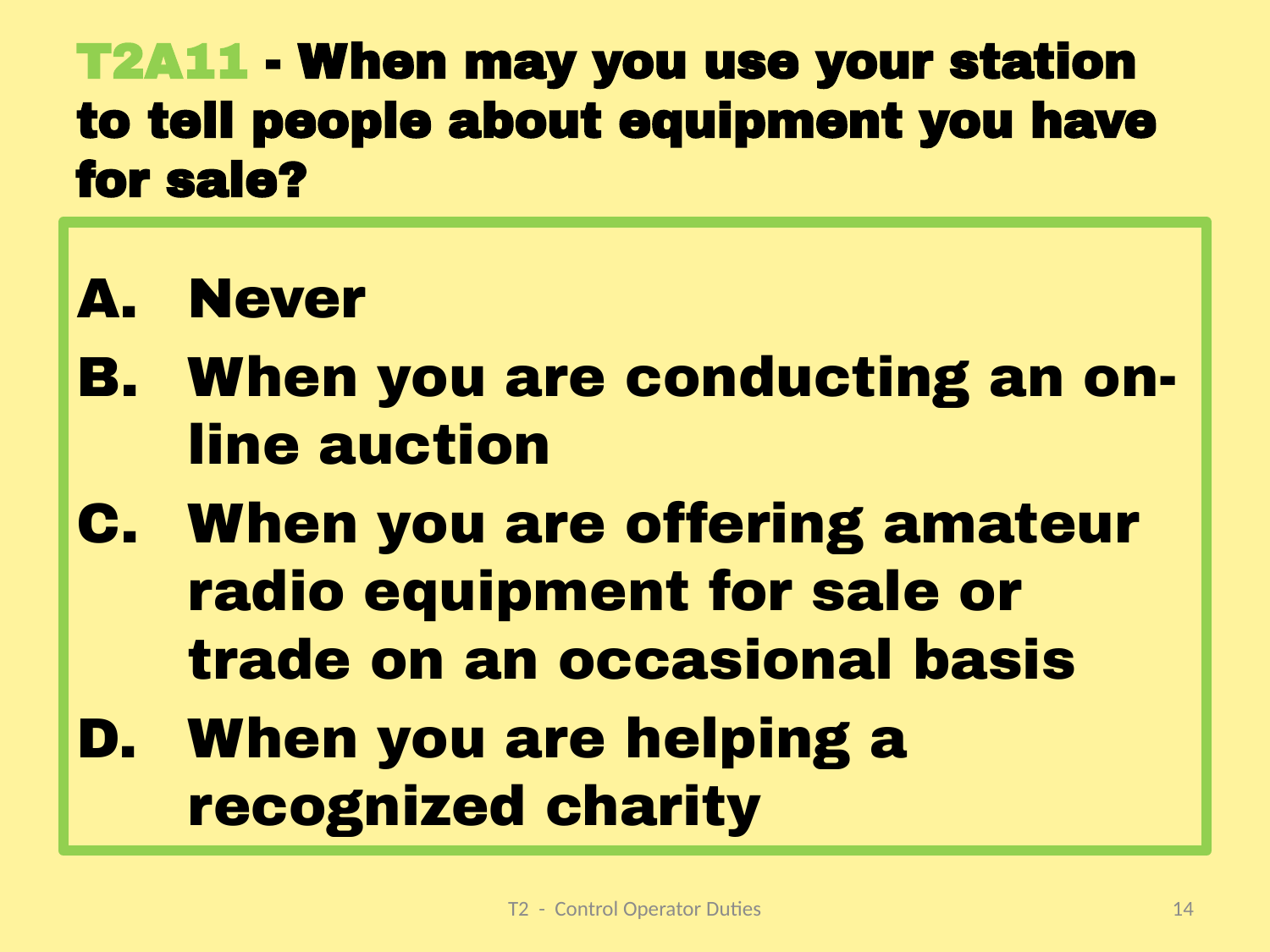

# T2A11 - When may you use your station to tell people about equipment you have for sale?

Never
When you are conducting an on-line auction
When you are offering amateur radio equipment for sale or trade on an occasional basis
When you are helping a recognized charity
T2  -  Control Operator Duties
14